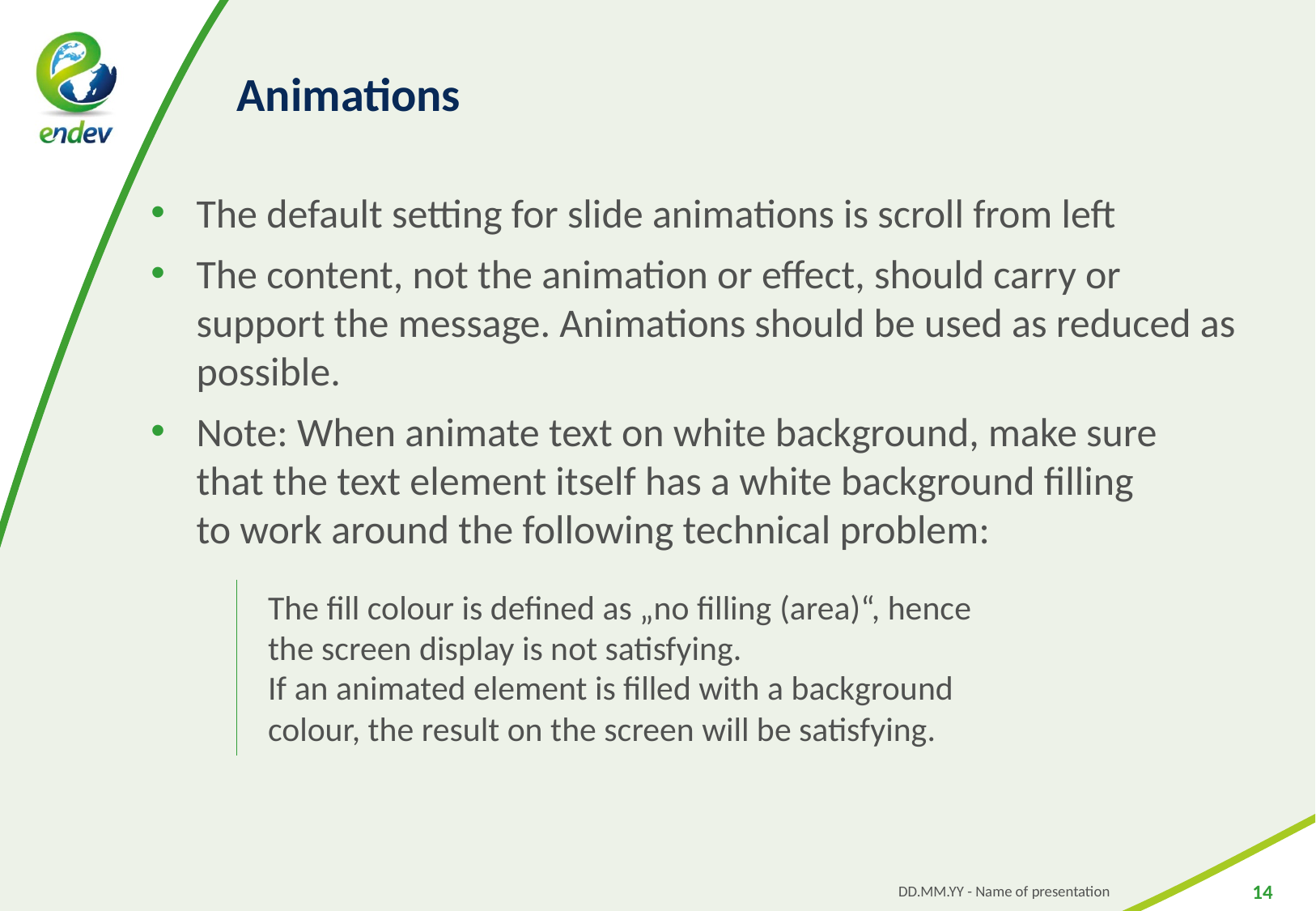

# Animations
The default setting for slide animations is scroll from left
The content, not the animation or effect, should carry or support the message. Animations should be used as reduced as possible.
Note: When animate text on white background, make sure
that the text element itself has a white background filling
to work around the following technical problem:

The fill colour is defined as „no filling (area)“, hence the screen display is not satisfying.
If an animated element is filled with a background colour, the result on the screen will be satisfying.
DD.MM.YY - Name of presentation
14